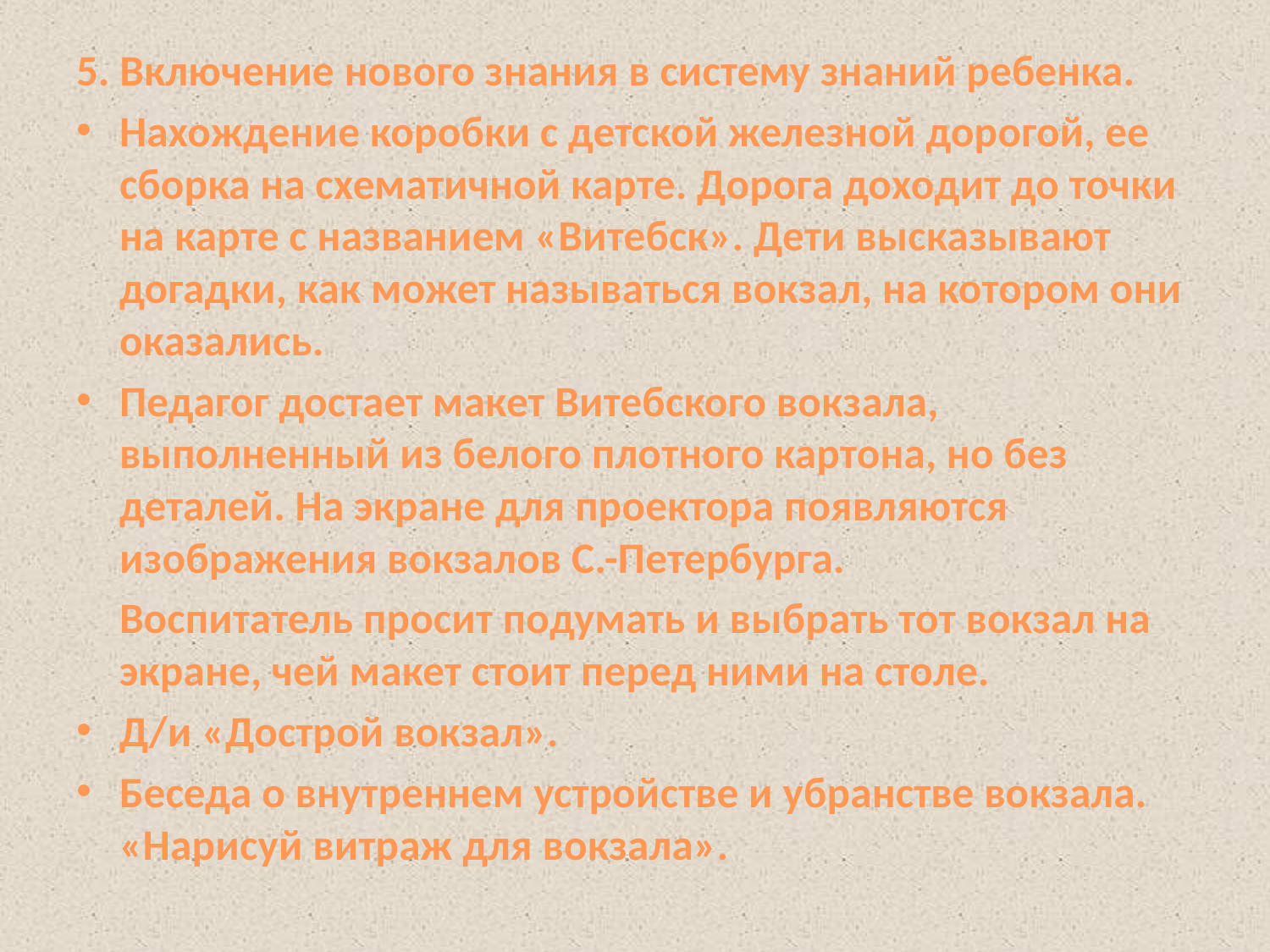

5. Включение нового знания в систему знаний ребенка.
Нахождение коробки с детской железной дорогой, ее сборка на схематичной карте. Дорога доходит до точки на карте с названием «Витебск». Дети высказывают догадки, как может называться вокзал, на котором они оказались.
Педагог достает макет Витебского вокзала, выполненный из белого плотного картона, но без деталей. На экране для проектора появляются изображения вокзалов С.-Петербурга.
	Воспитатель просит подумать и выбрать тот вокзал на экране, чей макет стоит перед ними на столе.
Д/и «Дострой вокзал».
Беседа о внутреннем устройстве и убранстве вокзала. «Нарисуй витраж для вокзала».